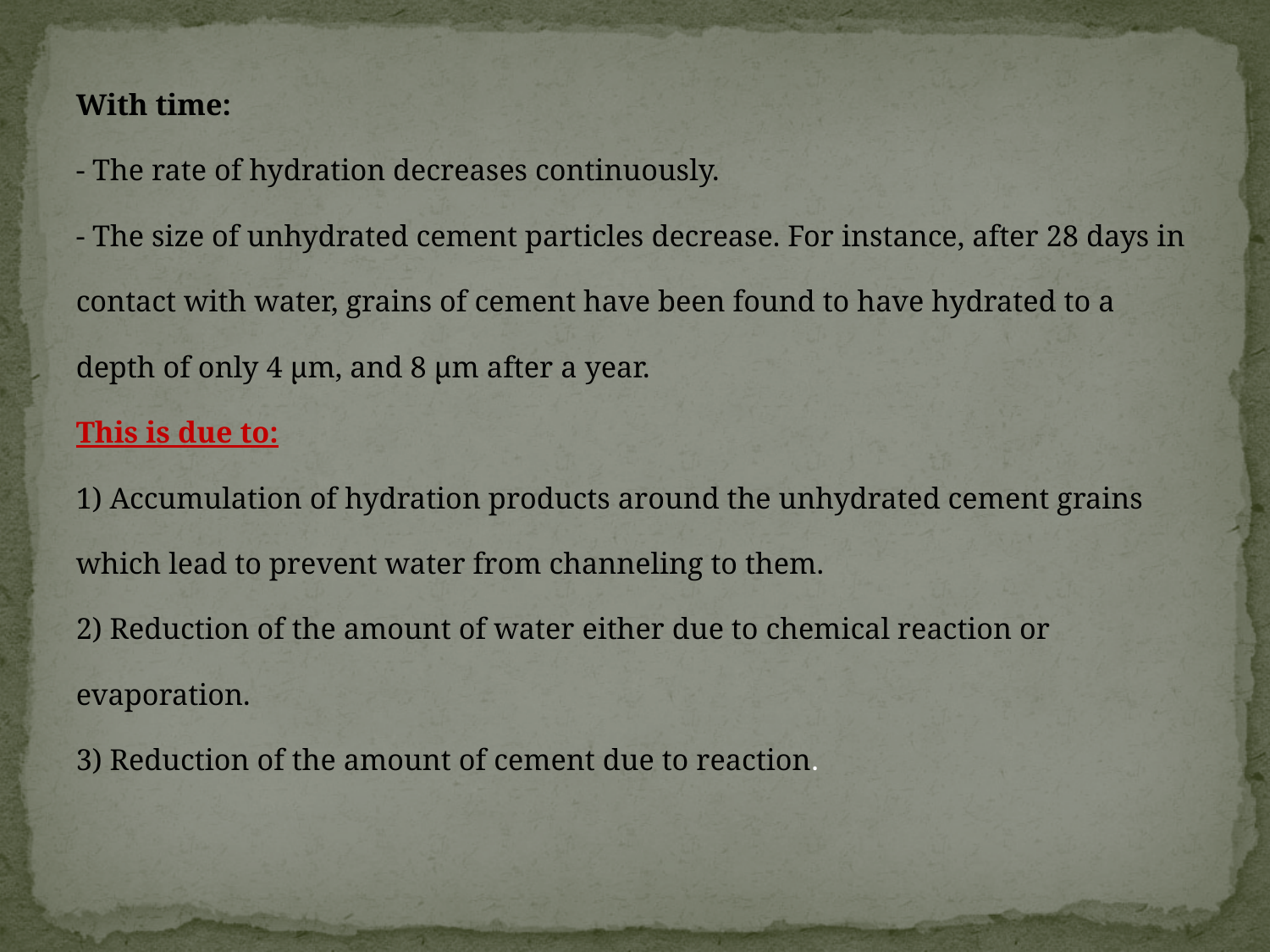

With time:
- The rate of hydration decreases continuously.
- The size of unhydrated cement particles decrease. For instance, after 28 days in
contact with water, grains of cement have been found to have hydrated to a
depth of only 4 μm, and 8 μm after a year.
This is due to:
1) Accumulation of hydration products around the unhydrated cement grains
which lead to prevent water from channeling to them.
2) Reduction of the amount of water either due to chemical reaction or
evaporation.
3) Reduction of the amount of cement due to reaction.